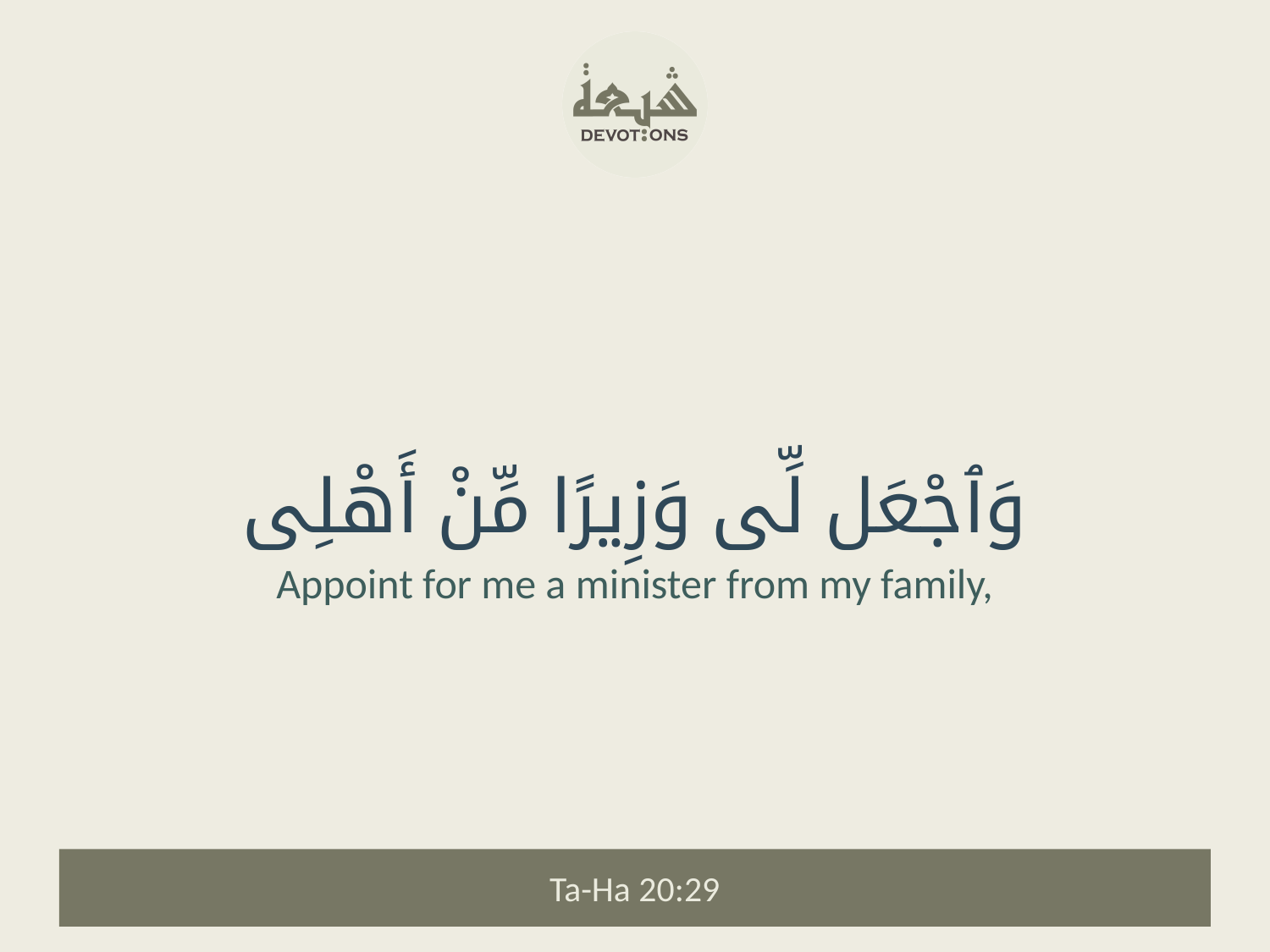

وَٱجْعَل لِّى وَزِيرًا مِّنْ أَهْلِى
Appoint for me a minister from my family,
Ta-Ha 20:29